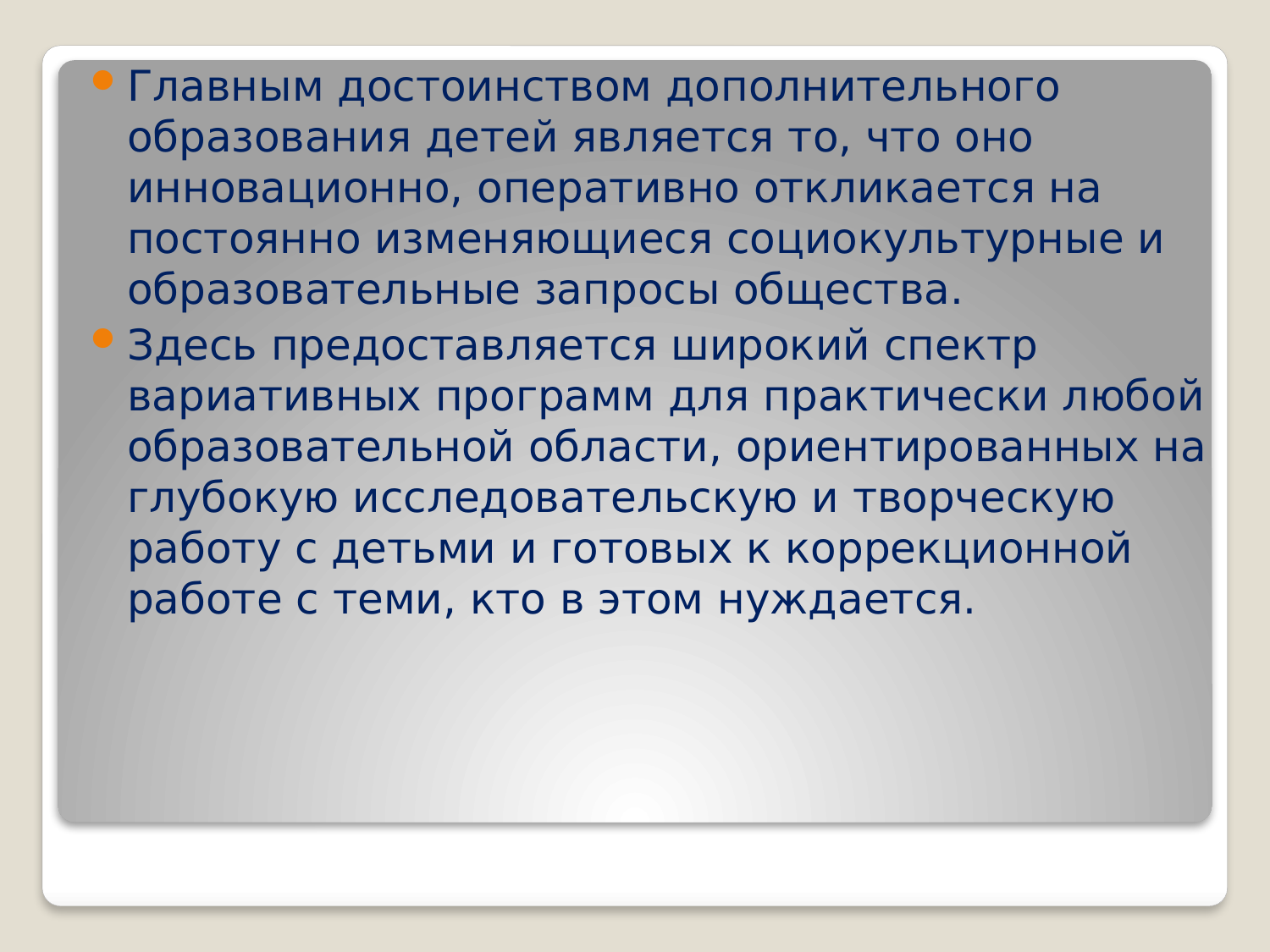

Главным достоинством дополнительного образования детей является то, что оно инновационно, оперативно откликается на постоянно изменяющиеся социокультурные и образовательные запросы общества.
Здесь предоставляется широкий спектр вариативных программ для практически любой образовательной области, ориентированных на глубокую исследовательскую и творческую работу с детьми и готовых к коррекционной работе с теми, кто в этом нуждается.